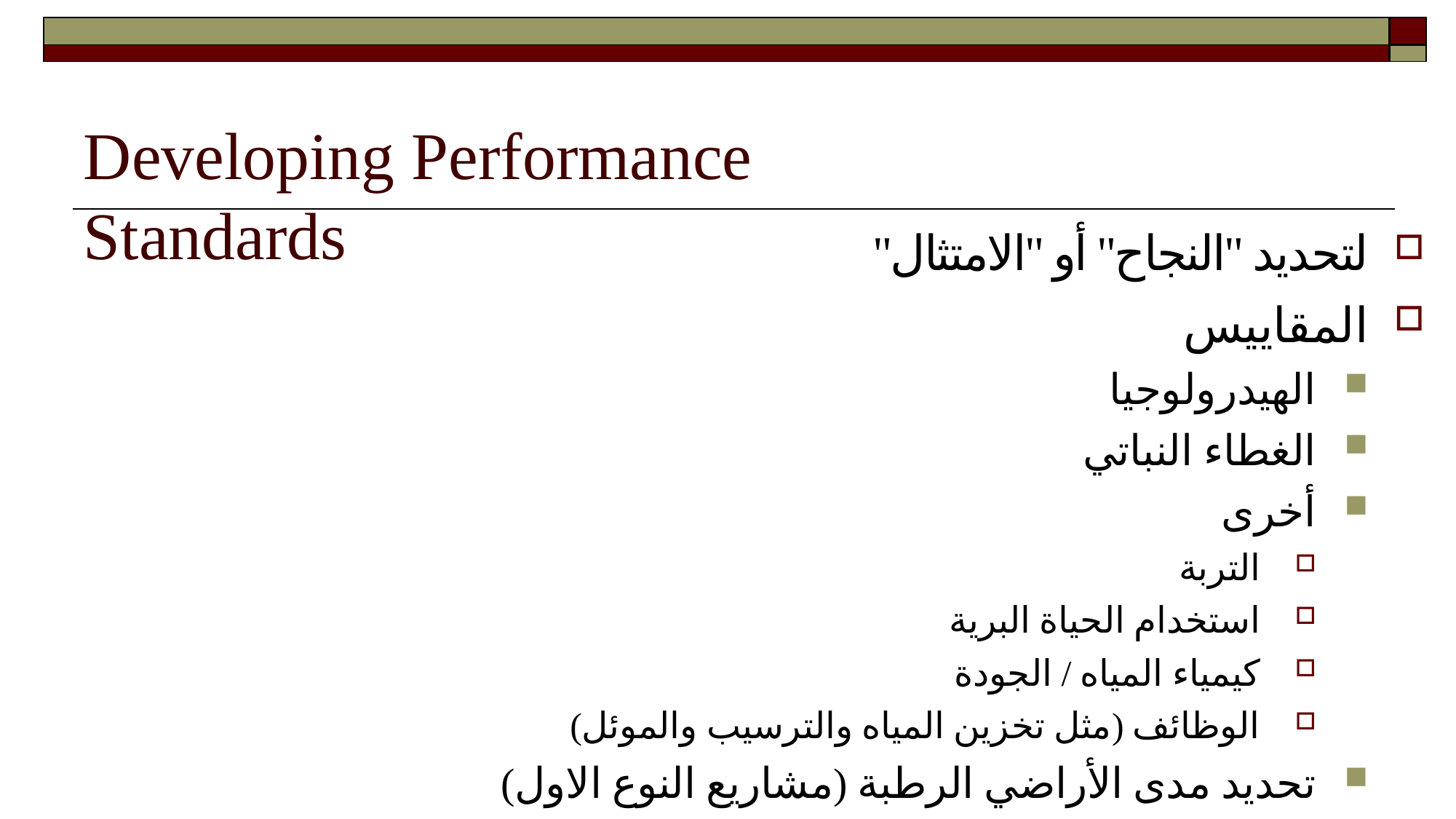

|  |  |
| --- | --- |
|  |  |
# Developing Performance Standards
لتحديد "النجاح" أو "الامتثال"
المقاييس
الهيدرولوجيا
الغطاء النباتي
أخرى
التربة
استخدام الحياة البرية
كيمياء المياه / الجودة
الوظائف (مثل تخزين المياه والترسيب والموئل)
تحديد مدى الأراضي الرطبة (مشاريع النوع الاول)